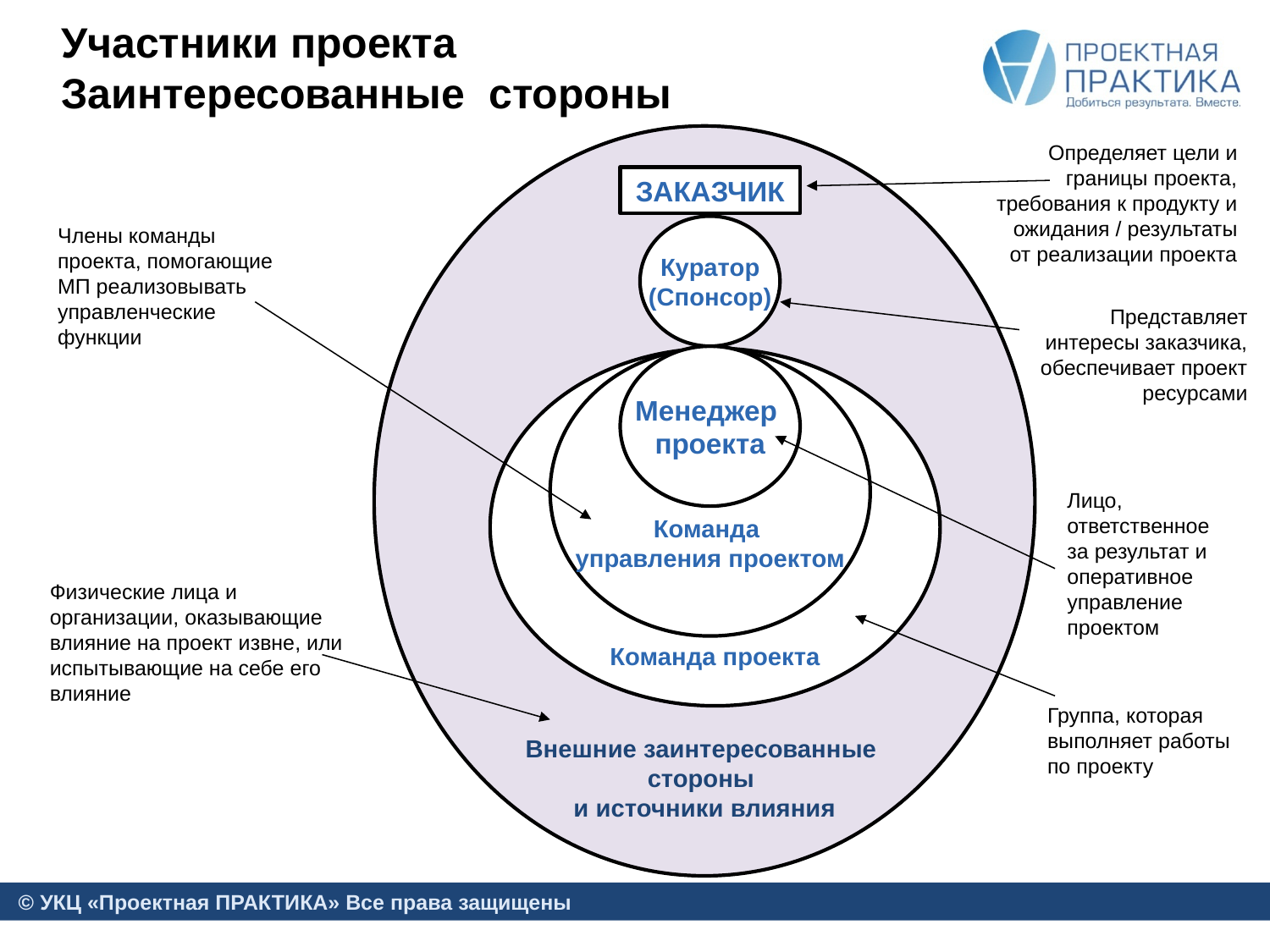

# Участники проекта Заинтересованные  стороны

Внешние заинтересованные
стороны
и источники влияния
Определяет цели и границы проекта, требования к продукту и ожидания / результаты от реализации проекта
ЗАКАЗЧИК

Куратор
(Спонсор)
Члены команды проекта, помогающие МП реализовывать управленческие функции
Представляет интересы заказчика, обеспечивает проект ресурсами

Менеджер
проекта

Команда проекта

Команда
управления проектом

Лицо, ответственное за результат и оперативное управление проектом
Физические лица и организации, оказывающие влияние на проект извне, или испытывающие на себе его влияние

Группа, которая выполняет работы по проекту